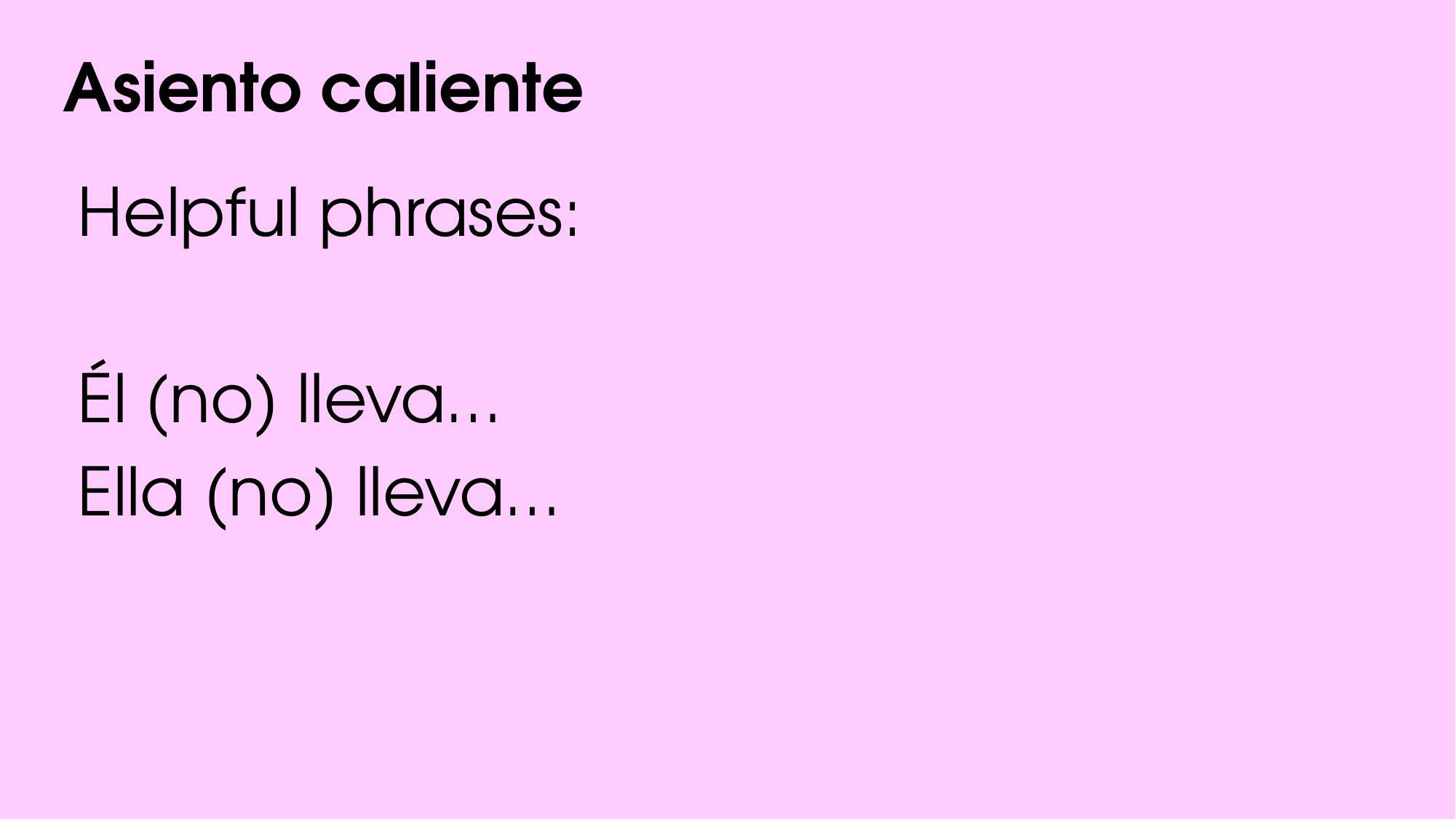

# Asiento caliente
Helpful phrases:

Él (no) lleva…
Ella (no) lleva…